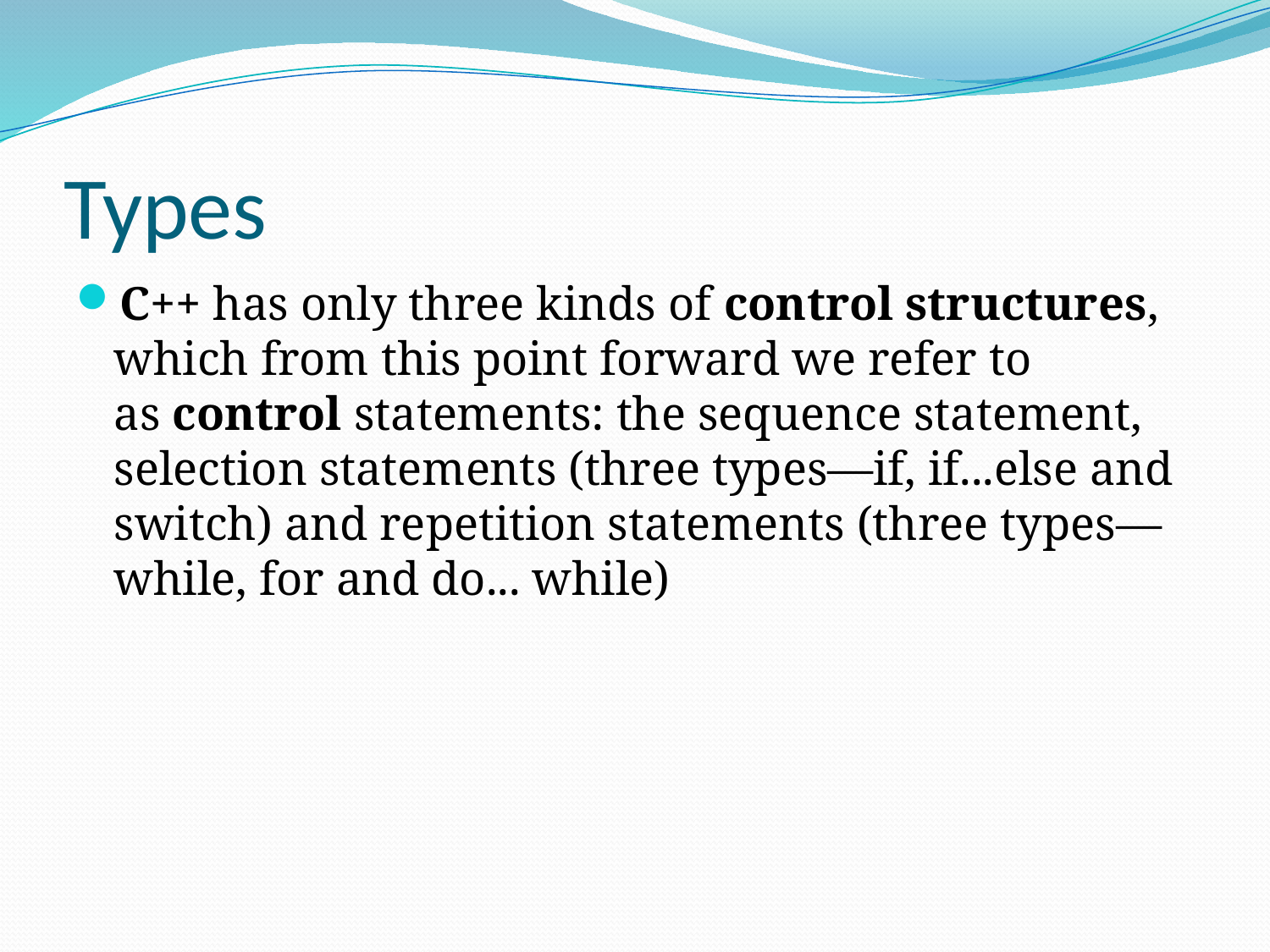

# Types
C++ has only three kinds of control structures, which from this point forward we refer to as control statements: the sequence statement, selection statements (three types—if, if...else and switch) and repetition statements (three types—while, for and do... while)